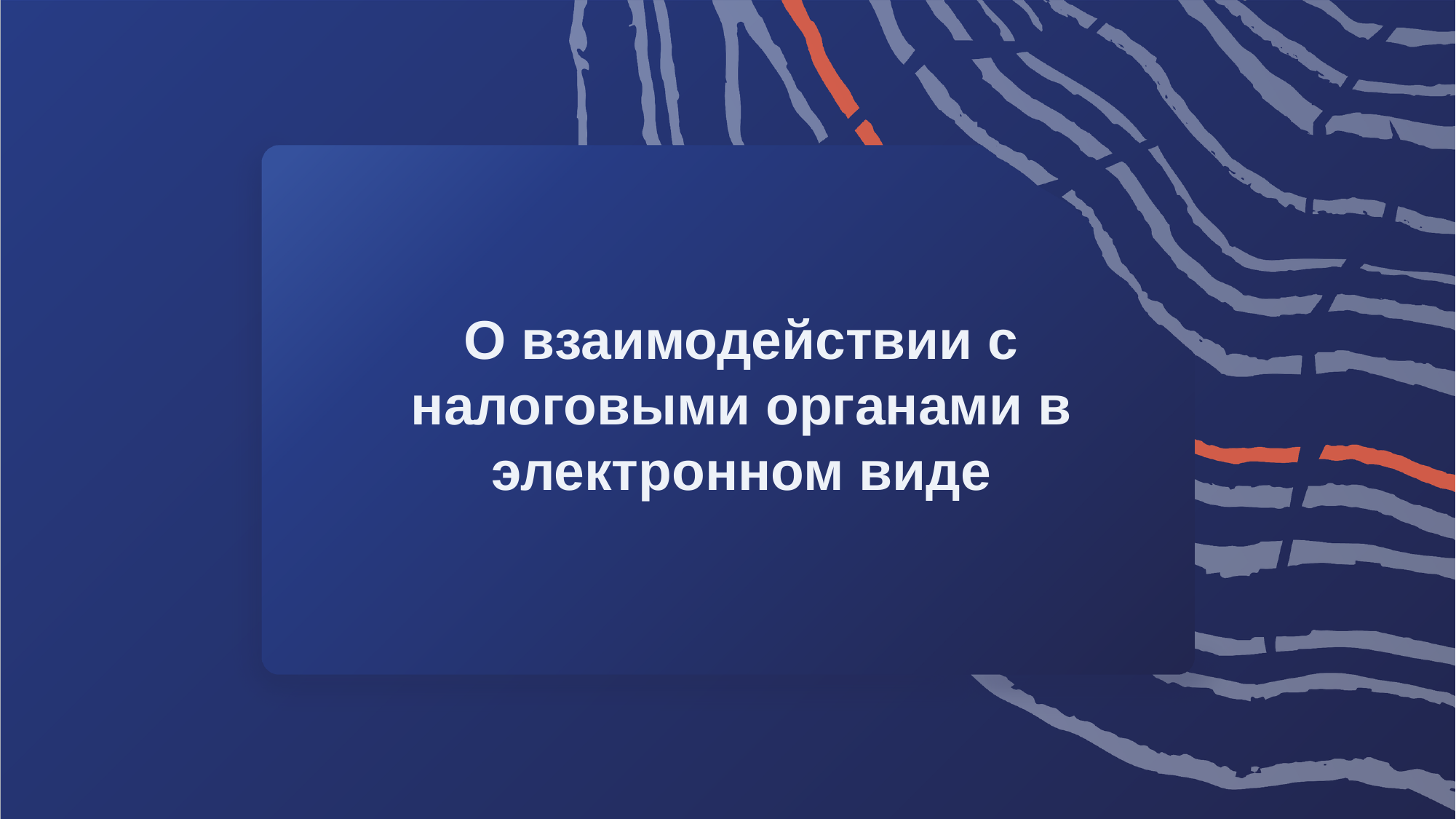

О взаимодействии с налоговыми органами в электронном виде